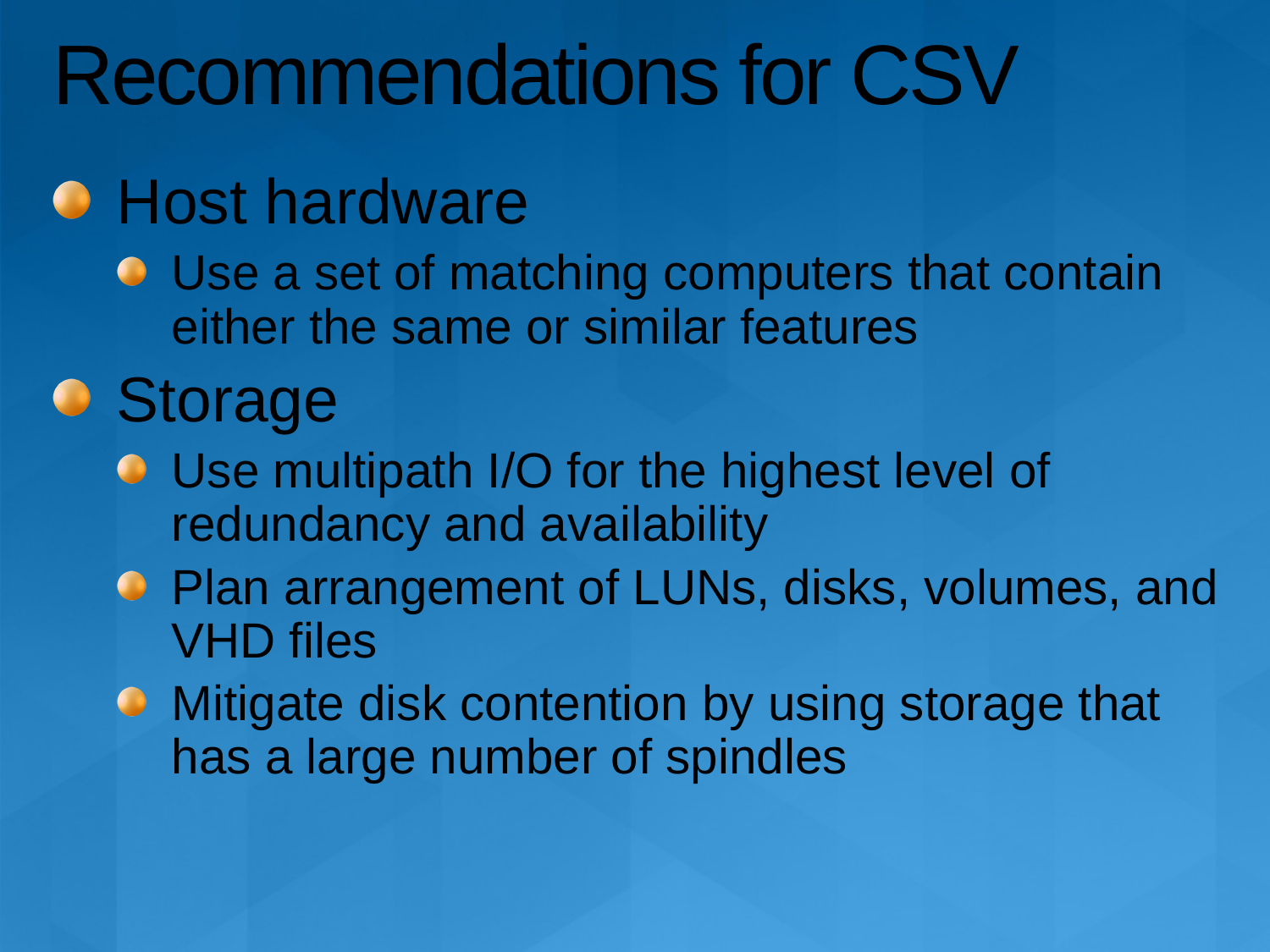

# Recommendations for CSV
Host hardware
Use a set of matching computers that contain either the same or similar features
Storage
Use multipath I/O for the highest level of redundancy and availability
Plan arrangement of LUNs, disks, volumes, and VHD files
Mitigate disk contention by using storage that has a large number of spindles